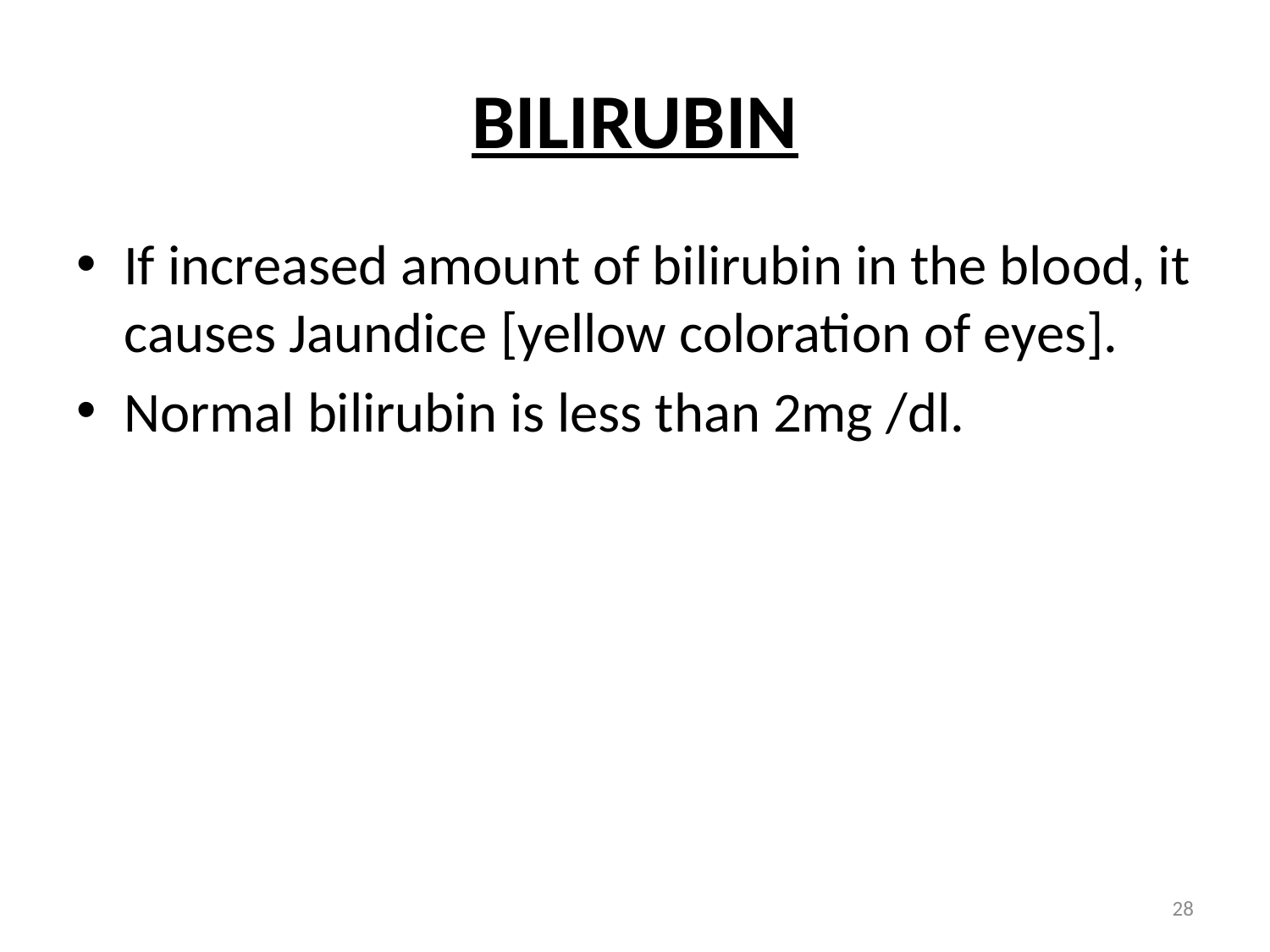

# BILIRUBIN
If increased amount of bilirubin in the blood, it causes Jaundice [yellow coloration of eyes].
Normal bilirubin is less than 2mg /dl.

28